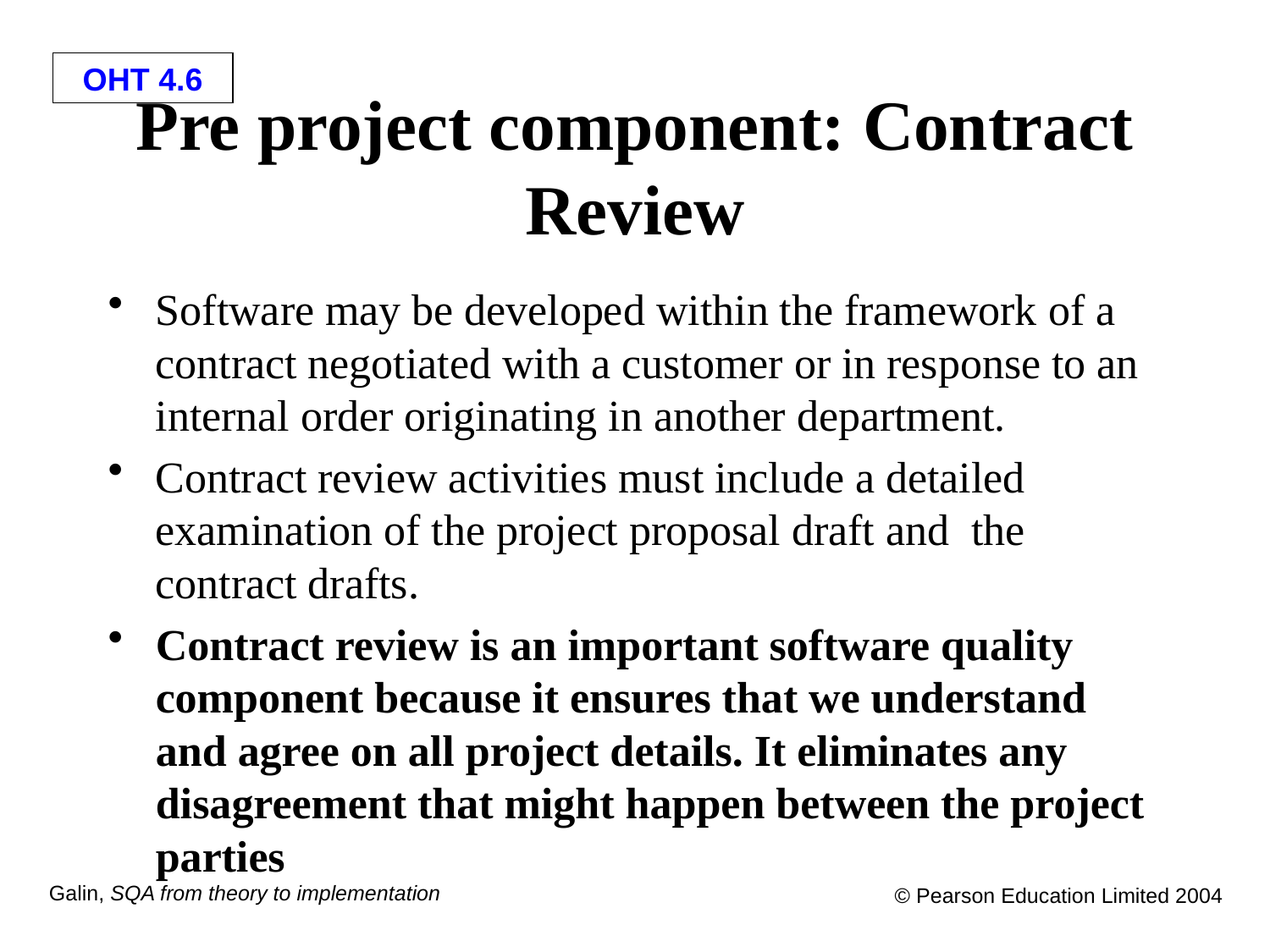

# Pre project component: Contract Review
Software may be developed within the framework of a contract negotiated with a customer or in response to an internal order originating in another department.
Contract review activities must include a detailed examination of the project proposal draft and  the contract drafts.
Contract review is an important software quality component because it ensures that we understand and agree on all project details. It eliminates any disagreement that might happen between the project parties